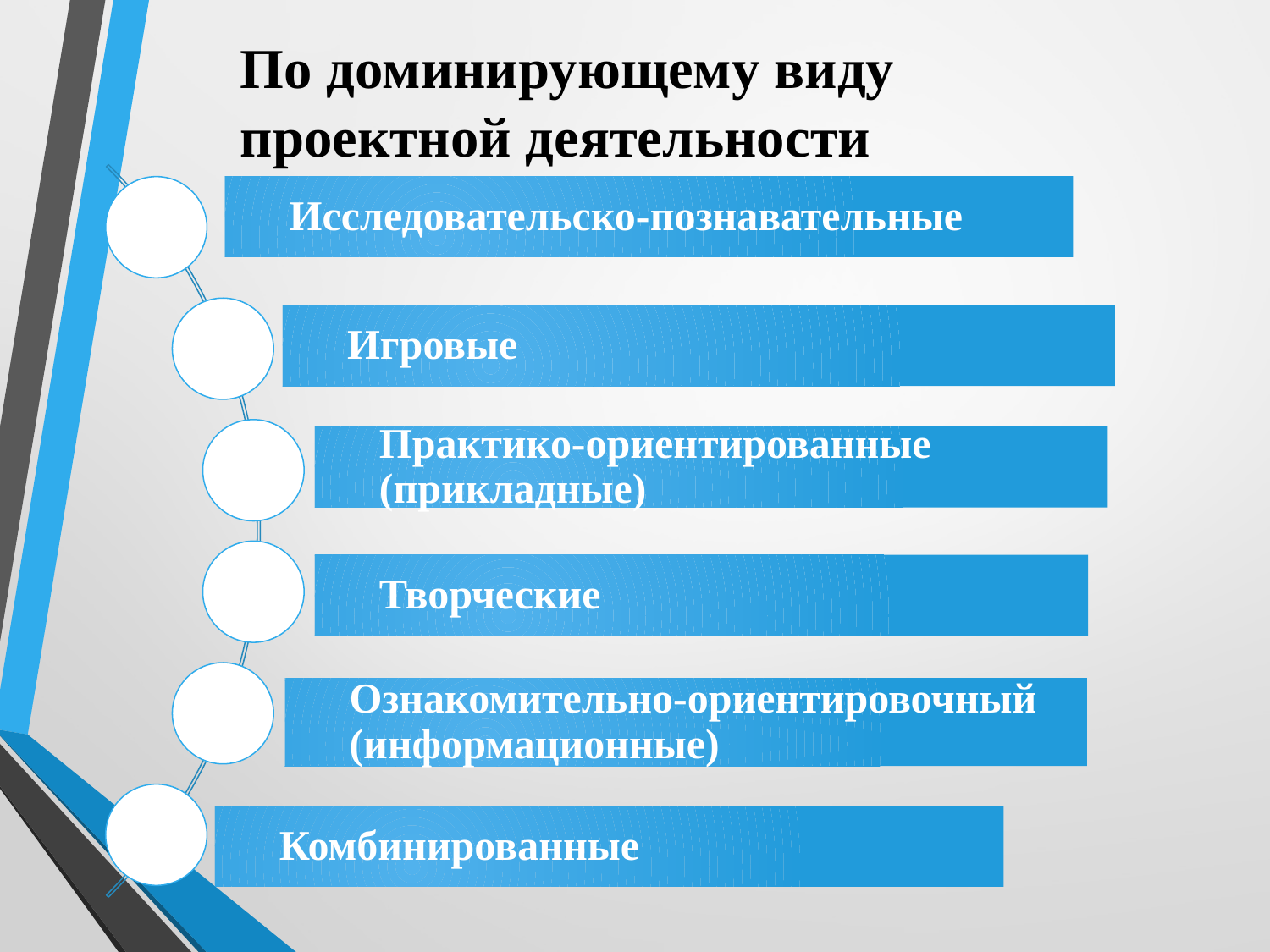

По доминирующему виду
проектной деятельности
Исследовательско-познавательные
Игровые
Практико-ориентированные (прикладные)
Творческие
Ознакомительно-ориентировочный (информационные)
Комбинированные